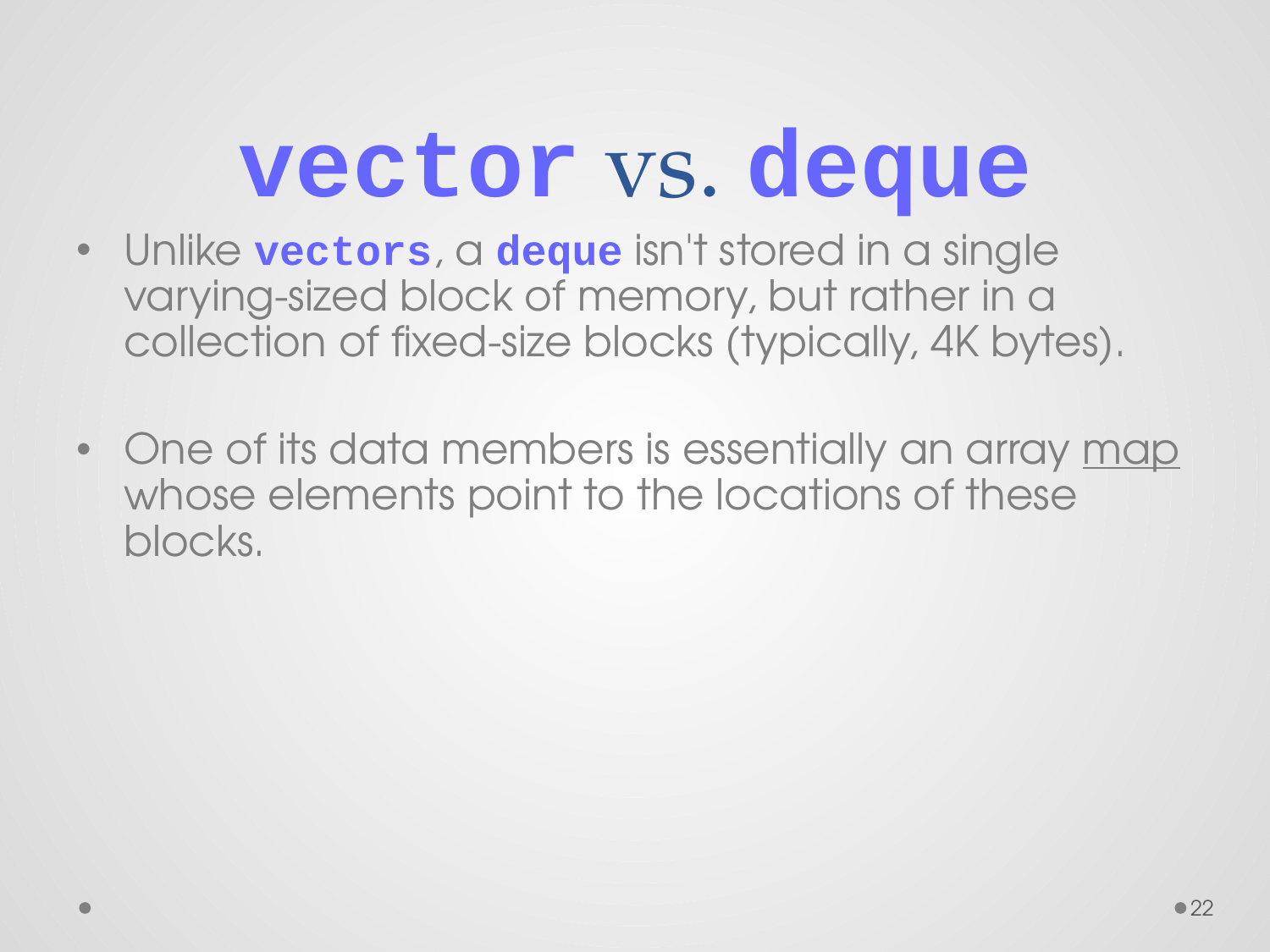

# vector vs. deque
Unlike vectors, a deque isn't stored in a single varying-sized block of memory, but rather in a collection of fixed-size blocks (typically, 4K bytes).

One of its data members is essentially an array map whose elements point to the locations of these blocks.

22